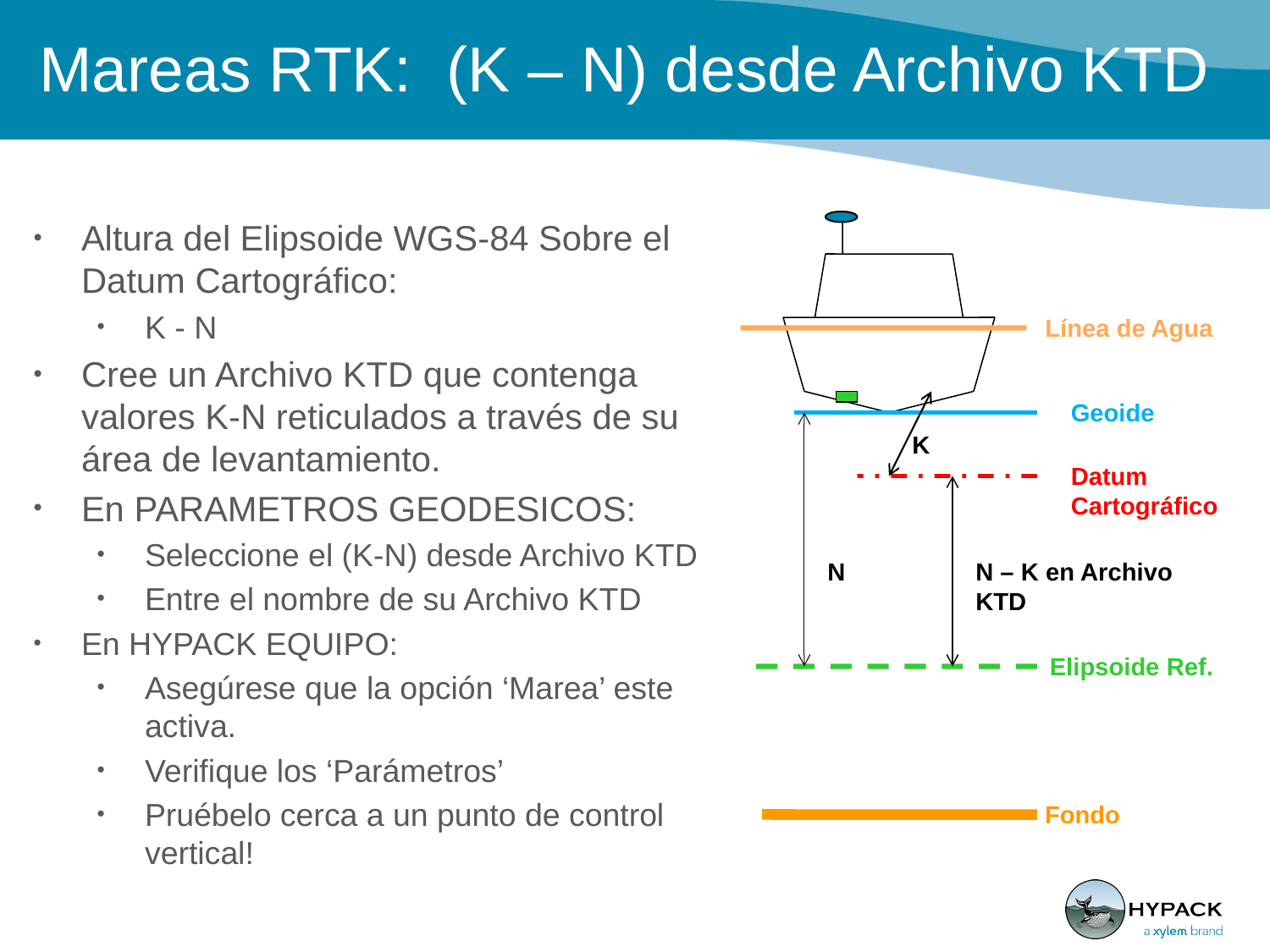

# Mareas RTK:  (K – N) desde Archivo KTD

Altura del Elipsoide WGS-84 Sobre el Datum Cartográfico:
K - N
Cree un Archivo KTD que contenga valores K-N reticulados a través de su área de levantamiento.
En PARAMETROS GEODESICOS:
Seleccione el (K-N) desde Archivo KTD
Entre el nombre de su Archivo KTD
En HYPACK EQUIPO:
Asegúrese que la opción ‘Marea’ este activa.
Verifique los ‘Parámetros’
Pruébelo cerca a un punto de control vertical!

Línea de Agua

Geoide
K
Datum Cartográfico

N
N – K en Archivo KTD
Elipsoide Ref.

Fondo